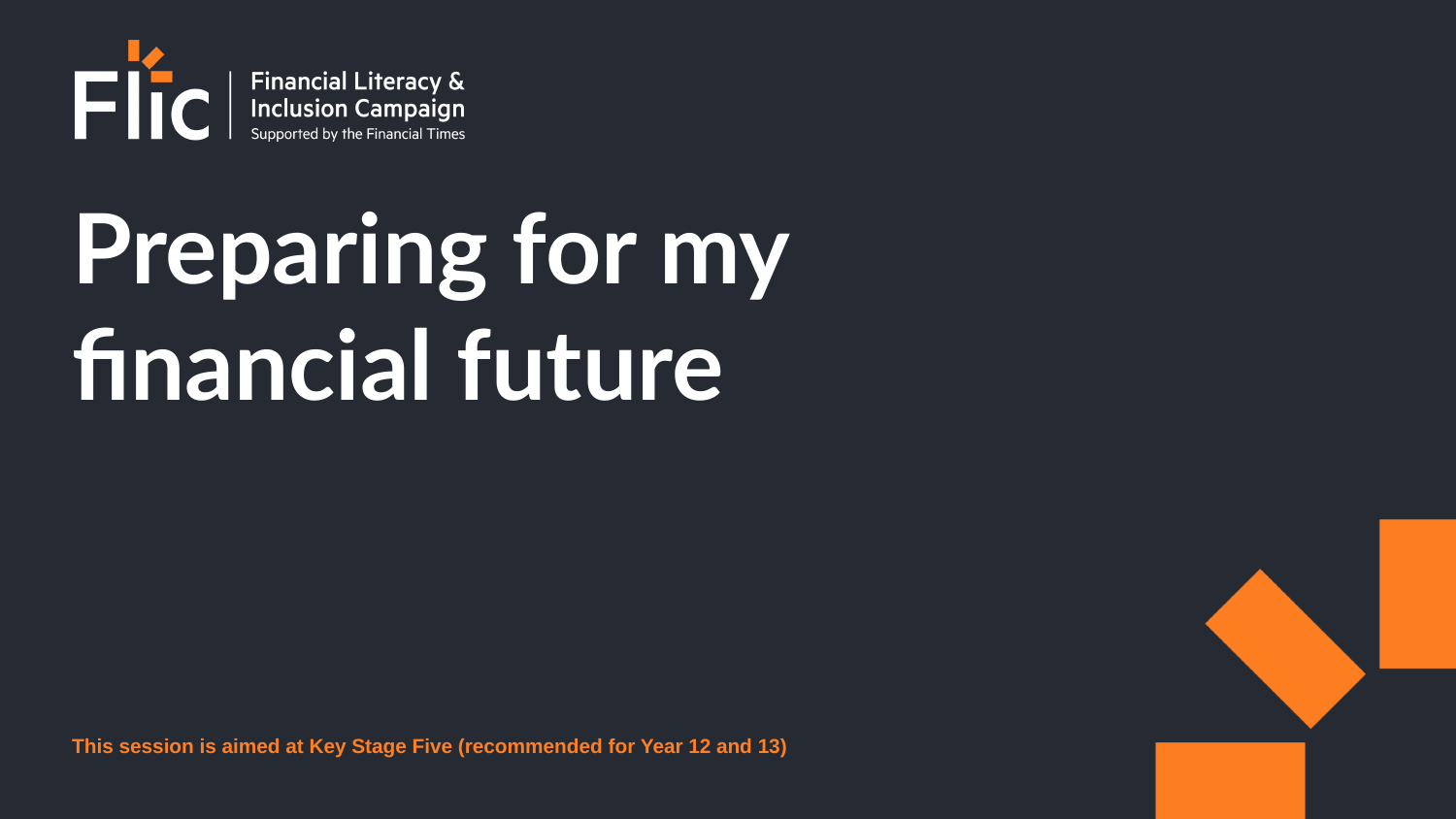

# Preparing for my financial future

This session is aimed at Key Stage Five (recommended for Year 12 and 13)